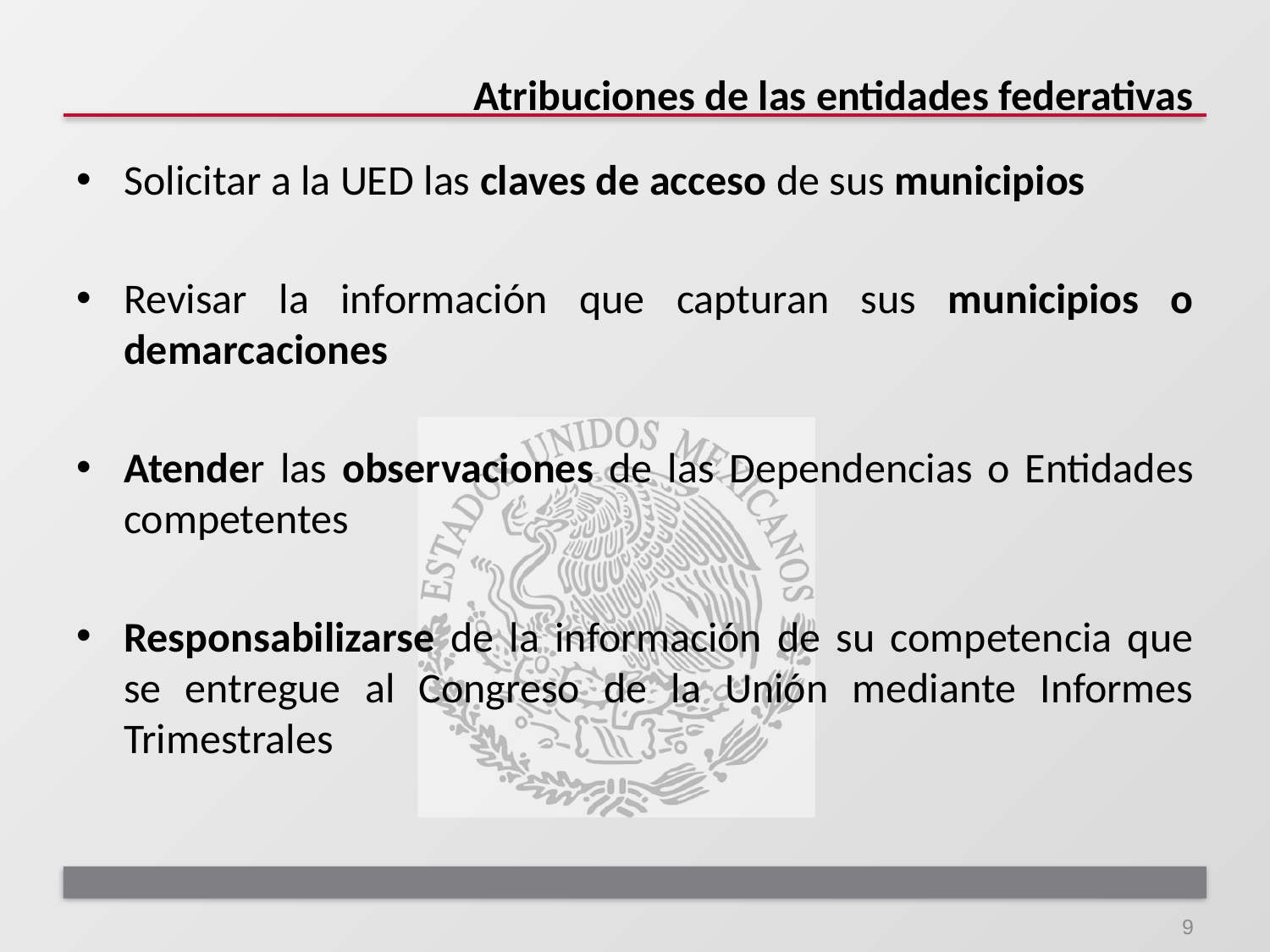

# Atribuciones de las entidades federativas
Solicitar a la UED las claves de acceso de sus municipios

Revisar la información que capturan sus municipios o demarcaciones

Atender las observaciones de las Dependencias o Entidades competentes

Responsabilizarse de la información de su competencia que se entregue al Congreso de la Unión mediante Informes Trimestrales

9